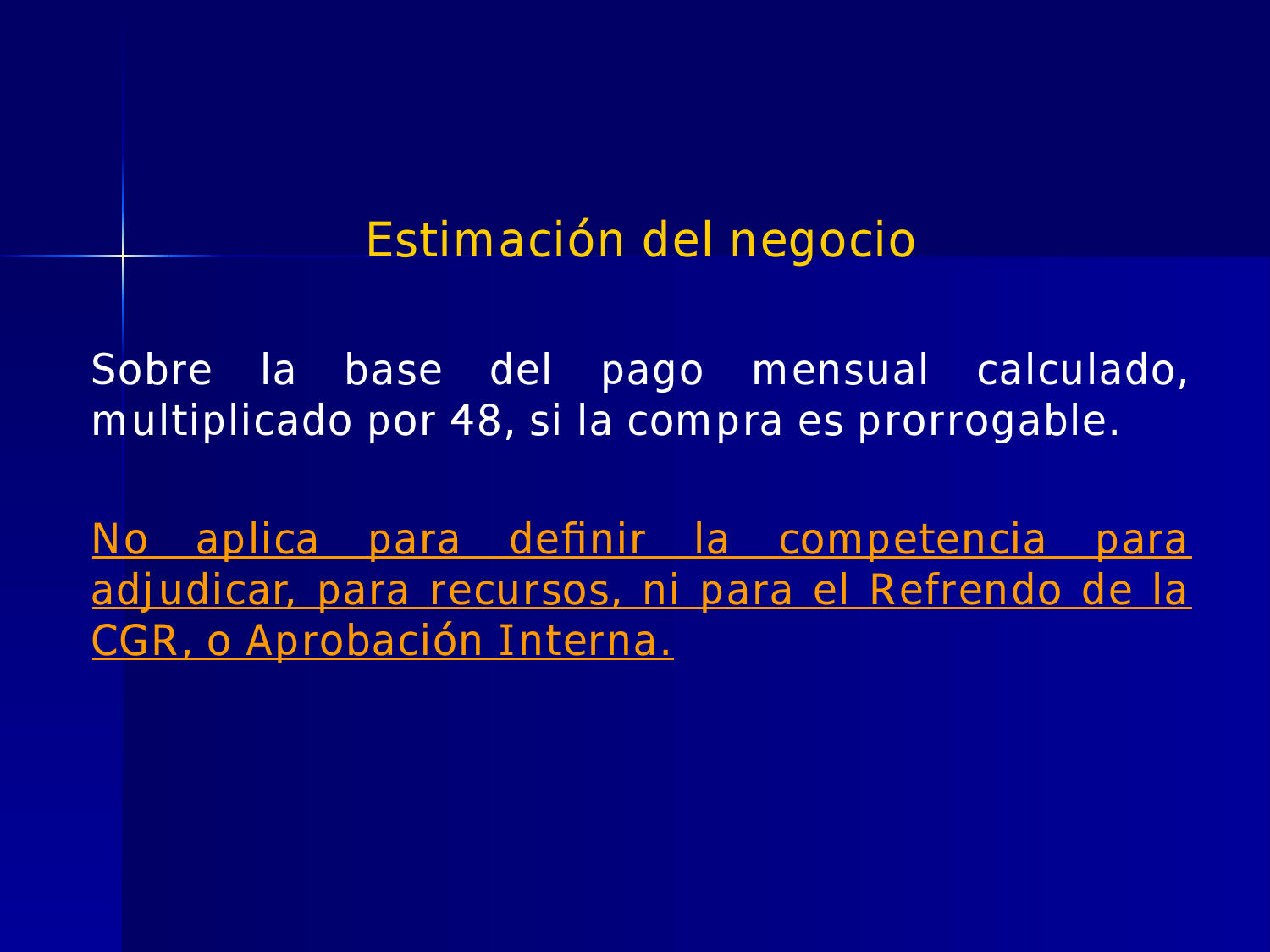

# Estimación del negocio
Sobre la base del pago mensual calculado, multiplicado por 48, si la compra es prorrogable.

No aplica para definir la competencia para adjudicar, para recursos, ni para el Refrendo de la CGR, o Aprobación Interna.